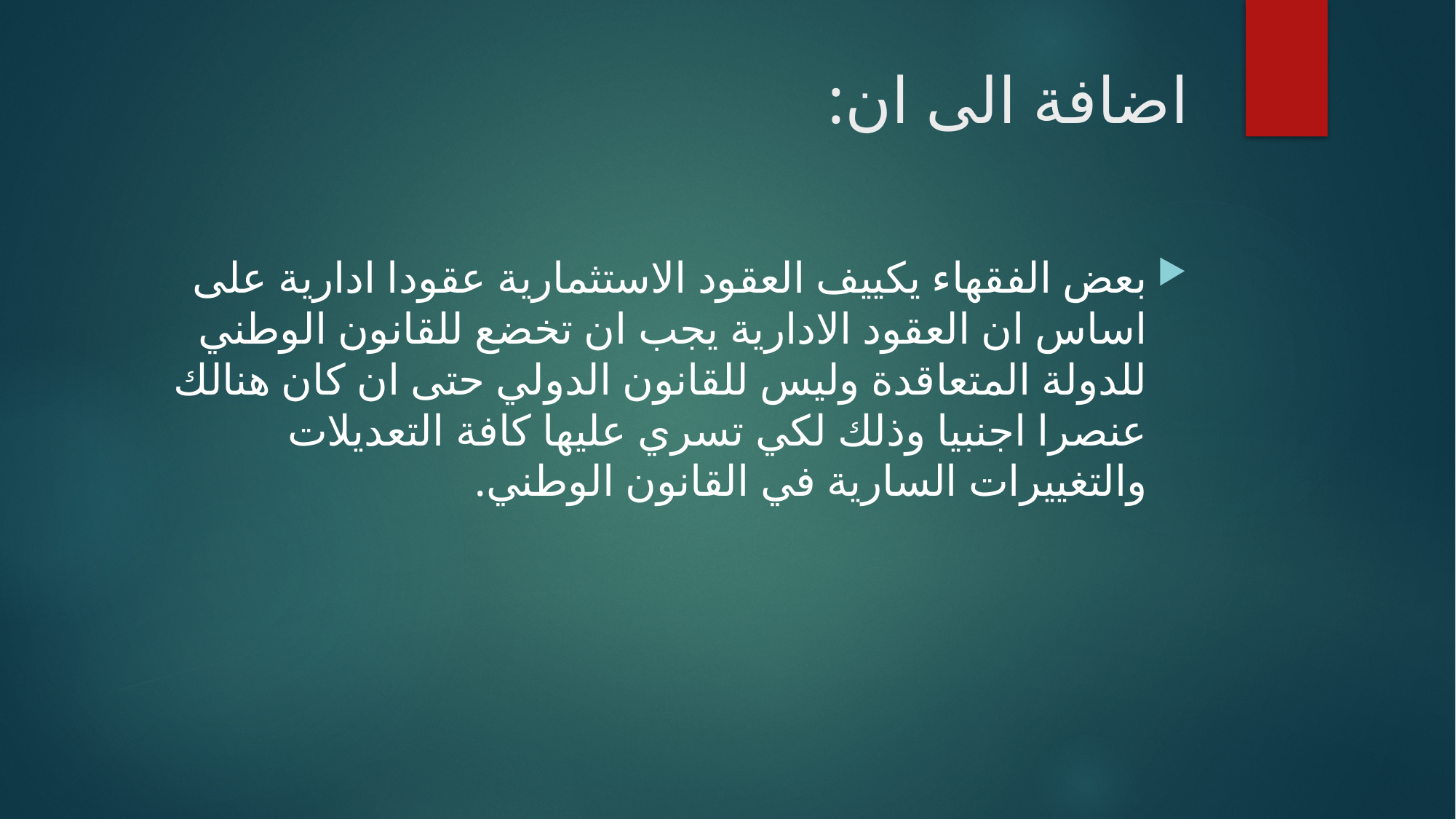

# اضافة الى ان:
بعض الفقهاء يكييف العقود الاستثمارية عقودا ادارية على اساس ان العقود الادارية يجب ان تخضع للقانون الوطني للدولة المتعاقدة وليس للقانون الدولي حتى ان كان هنالك عنصرا اجنبيا وذلك لكي تسري عليها كافة التعديلات والتغييرات السارية في القانون الوطني.